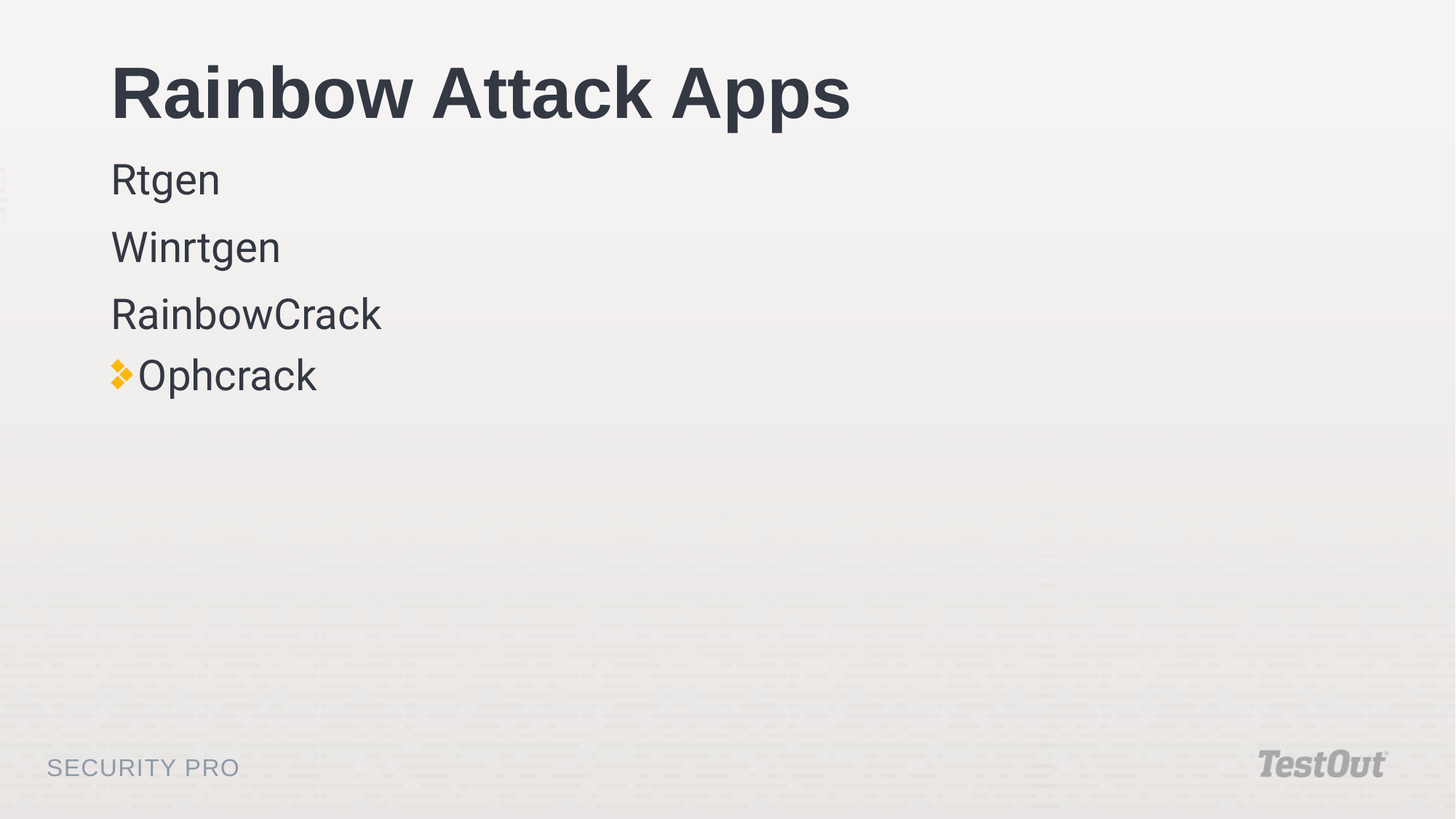

# Rainbow Attack Apps
Rtgen
Winrtgen
RainbowCrack
Ophcrack
Security Pro